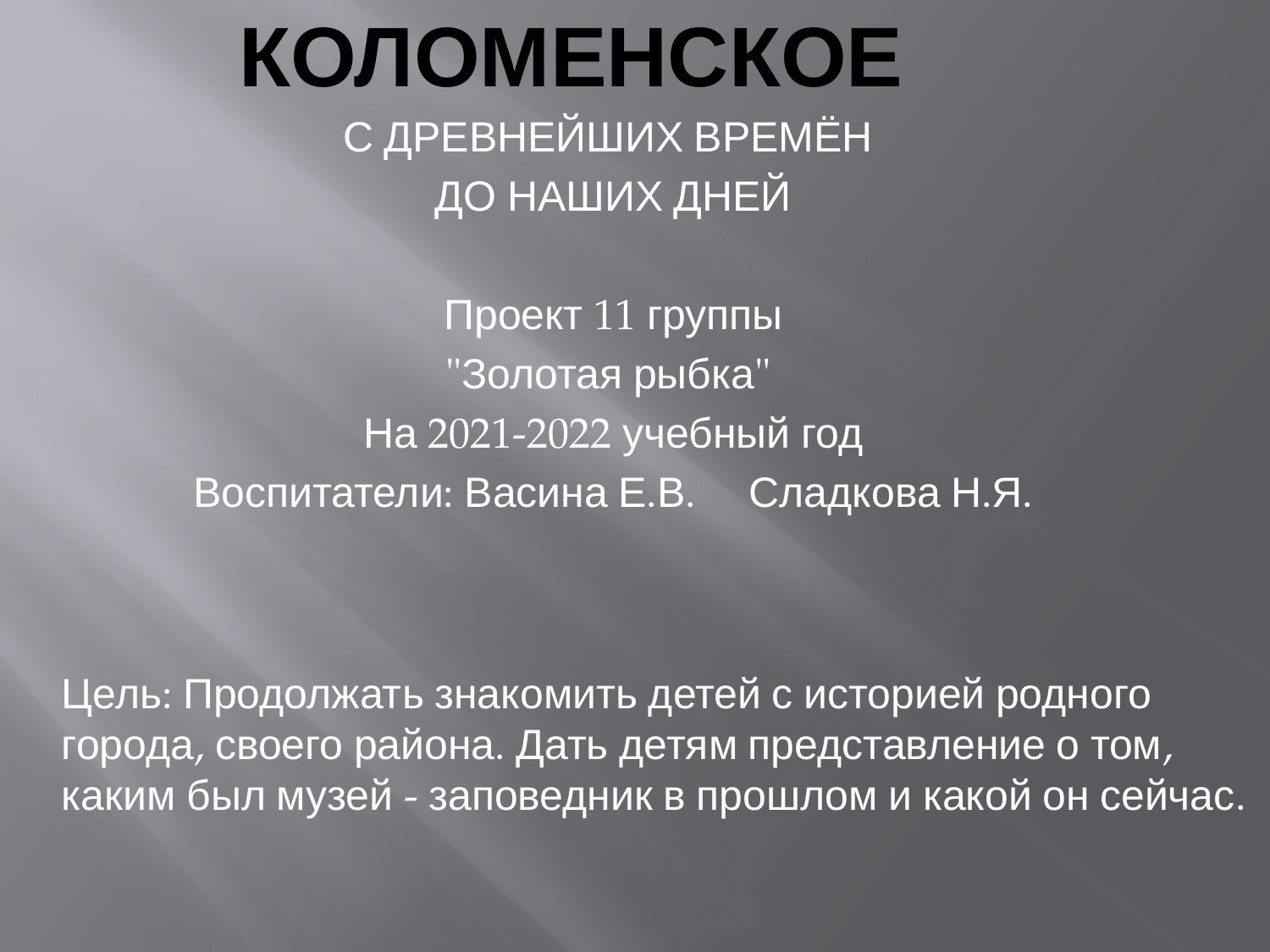

# Коломенское
С ДРЕВНЕЙШИХ ВРЕМЁН
ДО НАШИХ ДНЕЙ

Проект 11 группы
"Золотая рыбка"
На 2021-2022 учебный год
Воспитатели: Васина Е.В.     Сладкова Н.Я.

Цель: Продолжать знакомить детей с историей родного города, своего района. Дать детям представление о том, каким был музей - заповедник в прошлом и какой он сейчас.
Цель: Продолжать знакомить детей с историей родного города, своего района. Дать детям представление о том, каким был музей - заповедник в прошлом и какой он сейчас.